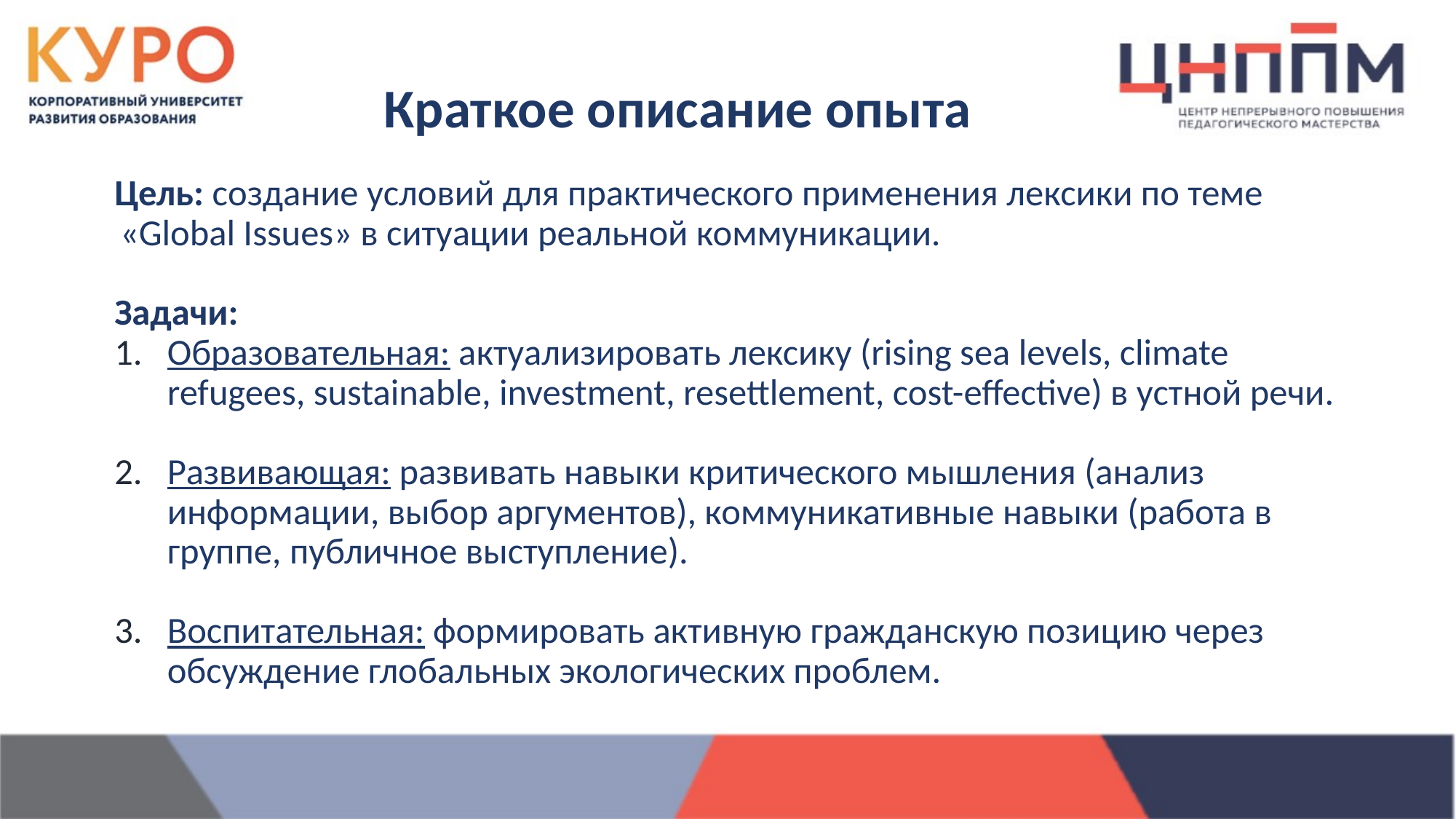

# Краткое описание опыта
Цель: создание условий для практического применения лексики по теме «Global Issues» в ситуации реальной коммуникации.

Задачи:
Образовательная: актуализировать лексику (rising sea levels, climate refugees, sustainable, investment, resettlement, cost-effective) в устной речи.

Развивающая: развивать навыки критического мышления (анализ информации, выбор аргументов), коммуникативные навыки (работа в группе, публичное выступление).

Воспитательная: формировать активную гражданскую позицию через обсуждение глобальных экологических проблем.